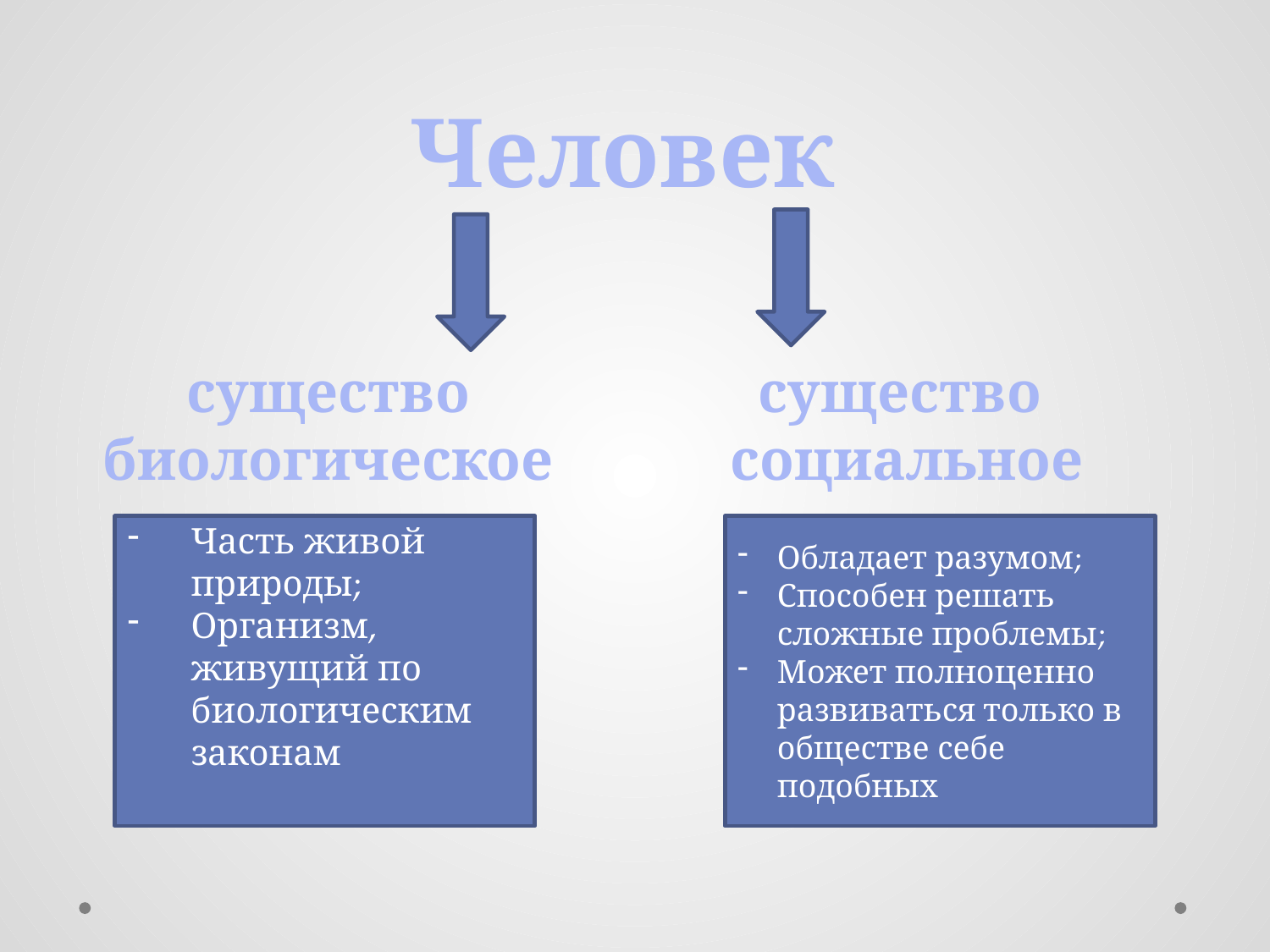

Человек

существо
биологическое
существо
социальное
Часть живой природы;
Организм, живущий по биологическим законам

Обладает разумом;
Способен решать сложные проблемы;
Может полноценно развиваться только в обществе себе подобных